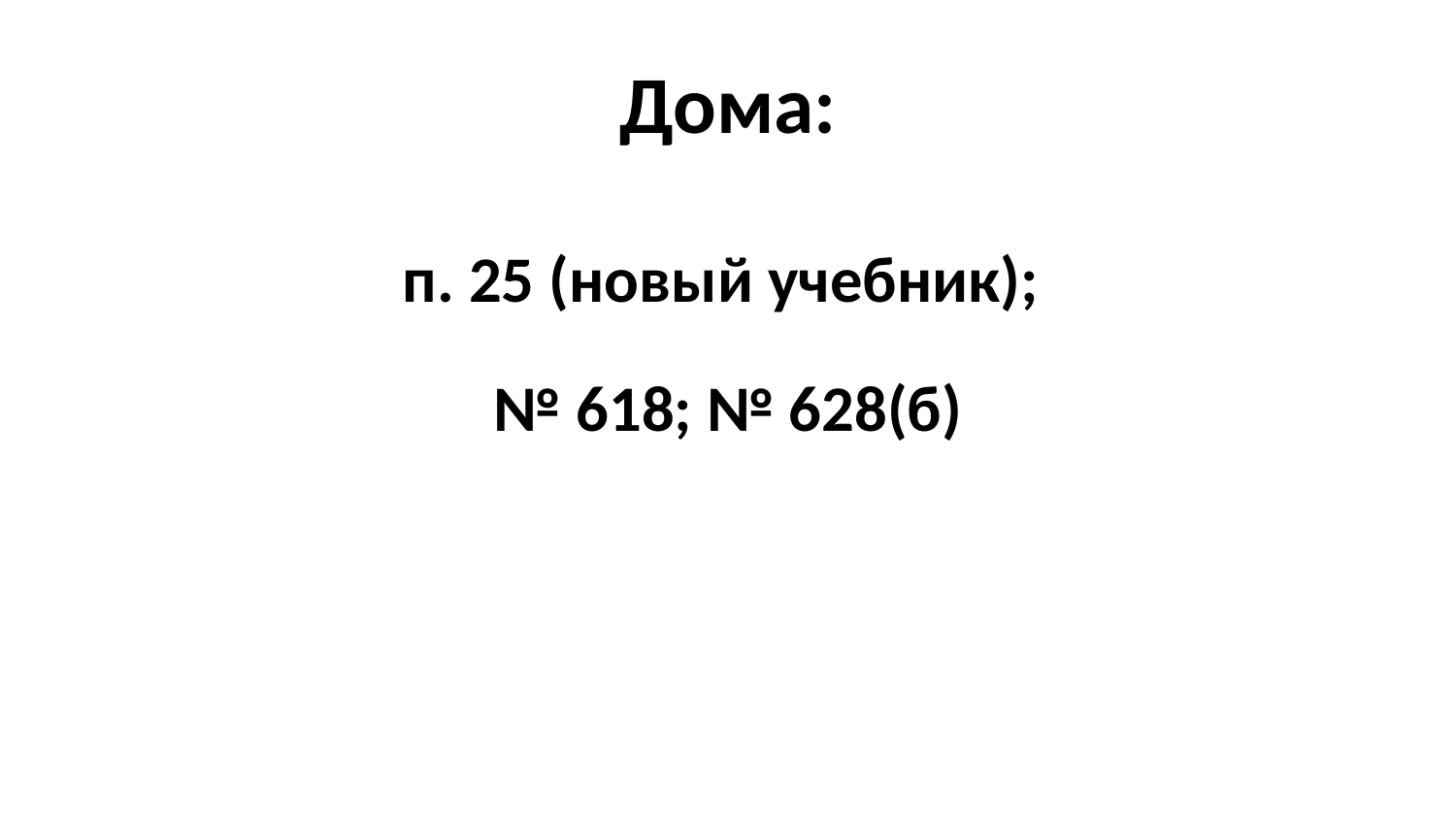

# Дома:
п. 25 (новый учебник);
№ 618; № 628(б)